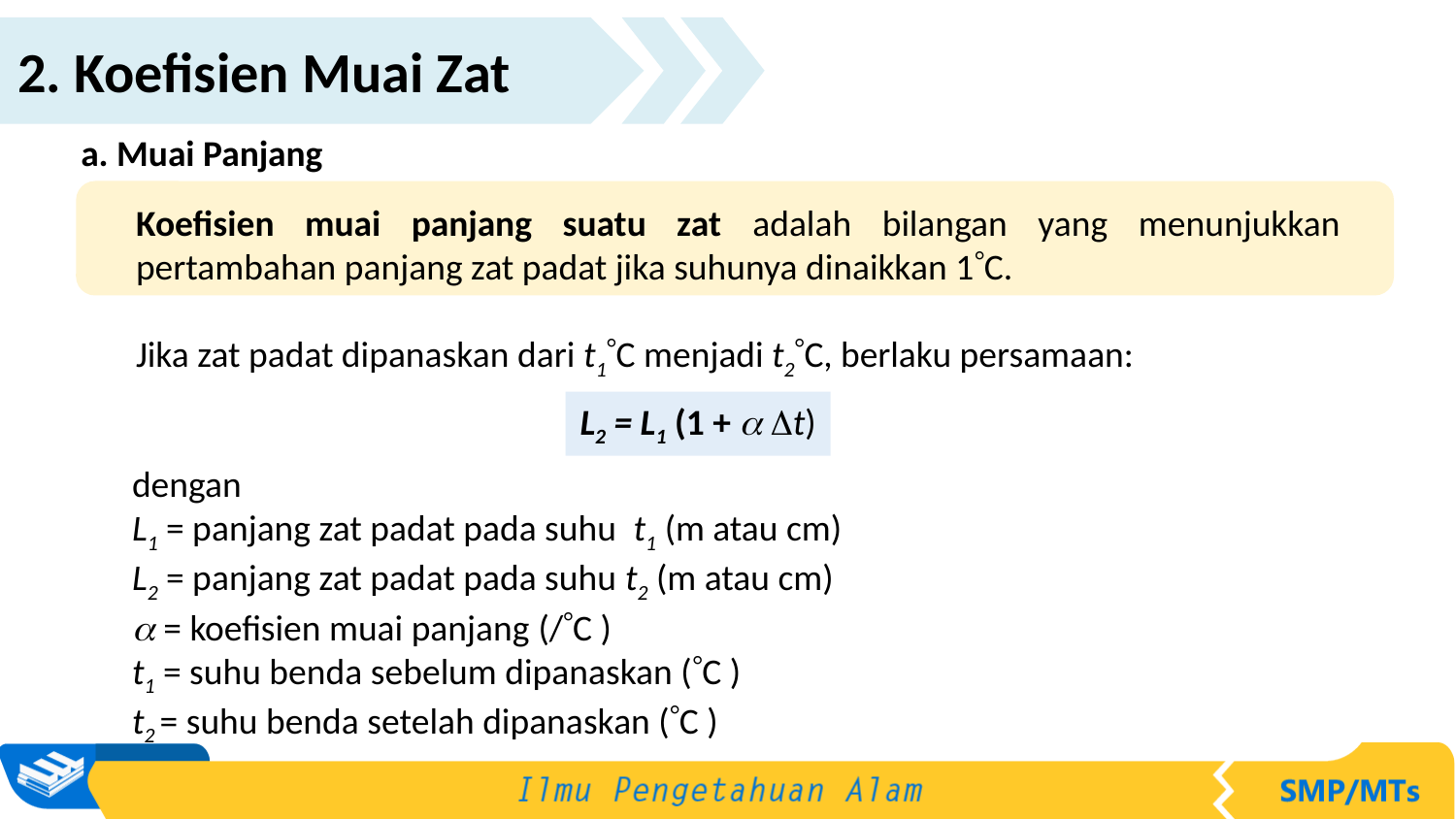

2. Koefisien Muai Zat
a. Muai Panjang

Koefisien muai panjang suatu zat adalah bilangan yang menunjukkan pertambahan panjang zat padat jika suhunya dinaikkan 1°C.

Jika zat padat dipanaskan dari t1°C menjadi t2°C, berlaku persamaan:

L2 = L1 (1 + α Δt)
dengan
L1 = panjang zat padat pada suhu  t1 (m atau cm)
L2 = panjang zat padat pada suhu t2 (m atau cm)
α = koefisien muai panjang (/°C )
t1 = suhu benda sebelum dipanaskan (°C )
t2 = suhu benda setelah dipanaskan (°C )